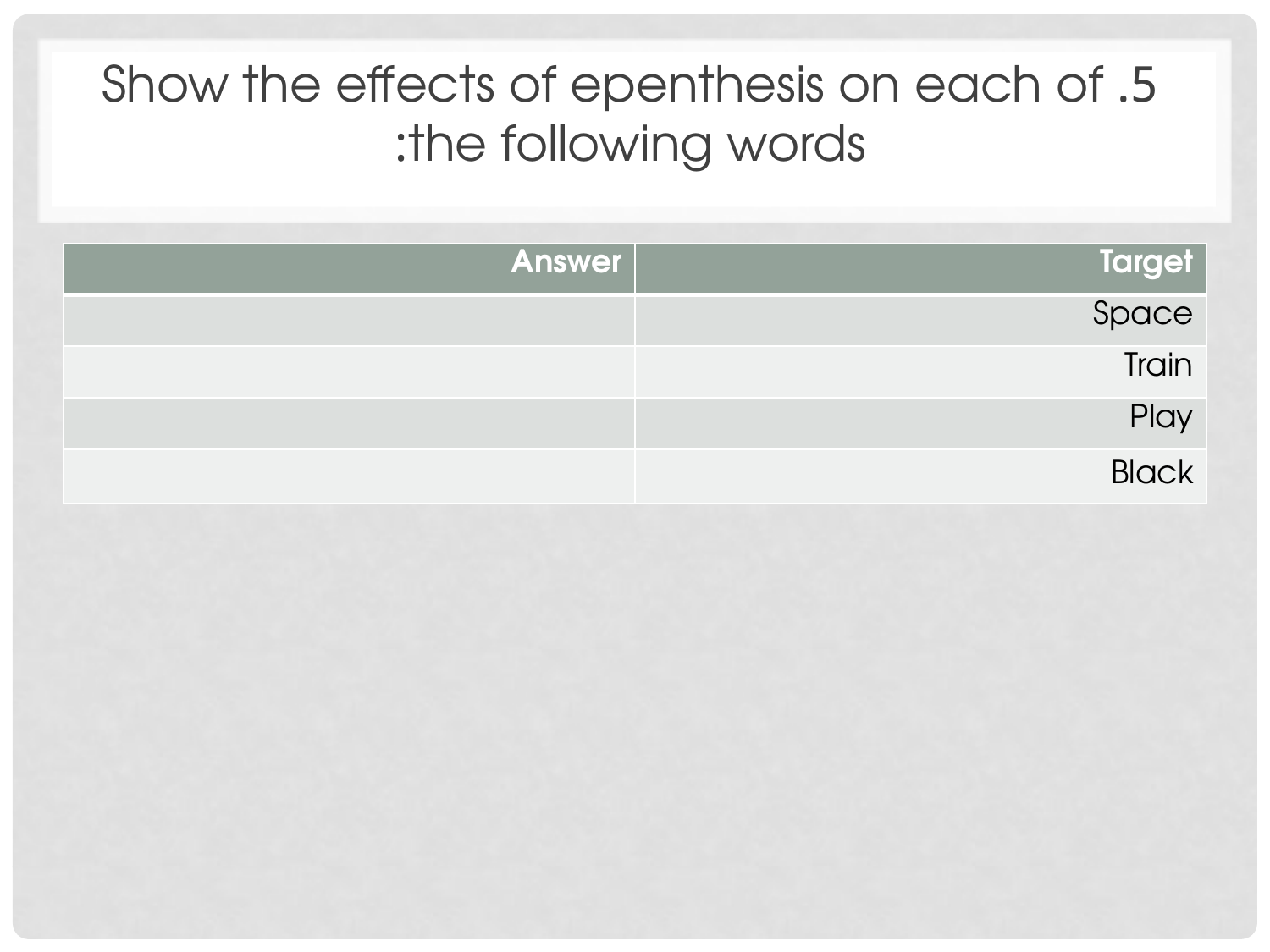

5. Show the effects of epenthesis on each of the following words:
| Answer | Target |
| --- | --- |
|  | Space |
|  | Train |
|  | Play |
|  | Black |